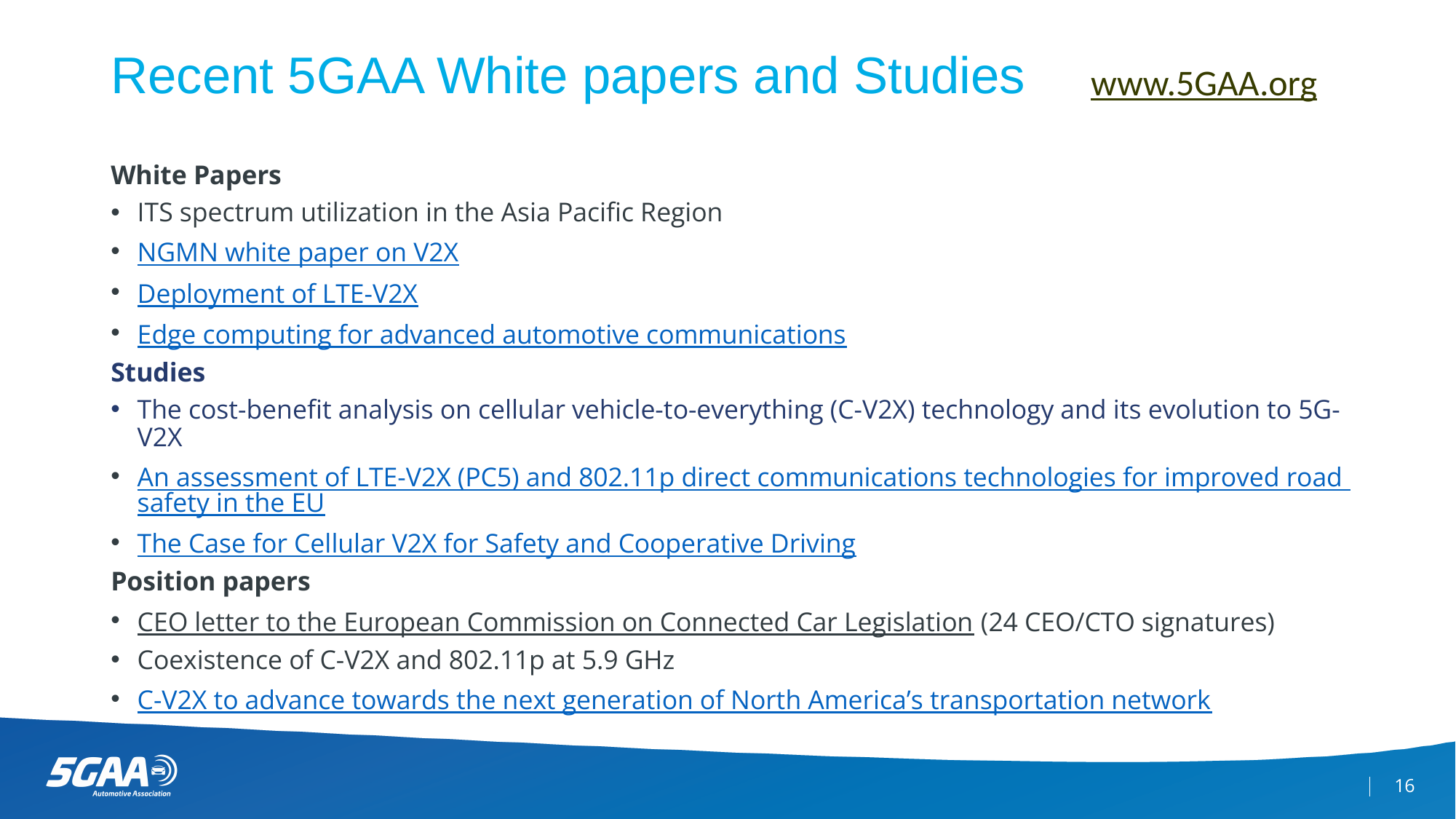

# Recent 5GAA White papers and Studies
www.5GAA.org
White Papers
ITS spectrum utilization in the Asia Pacific Region
NGMN white paper on V2X
Deployment of LTE-V2X
Edge computing for advanced automotive communications
Studies
The cost-benefit analysis on cellular vehicle-to-everything (C-V2X) technology and its evolution to 5G-V2X
An assessment of LTE-V2X (PC5) and 802.11p direct communications technologies for improved road safety in the EU
The Case for Cellular V2X for Safety and Cooperative Driving
Position papers
CEO letter to the European Commission on Connected Car Legislation (24 CEO/CTO signatures)
Coexistence of C-V2X and 802.11p at 5.9 GHz
C-V2X to advance towards the next generation of North America’s transportation network